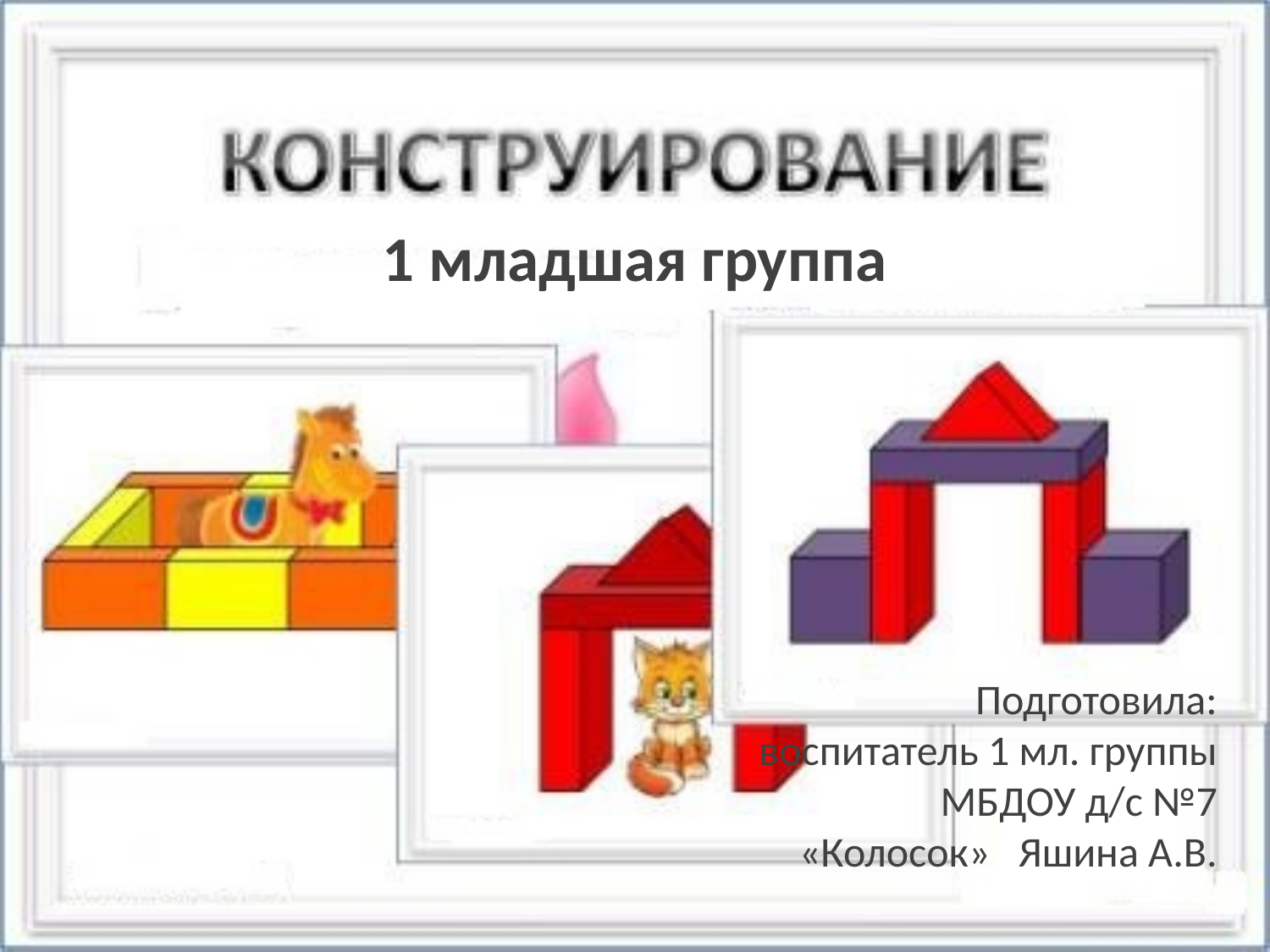

# 1 младшая группа
Подготовила: воспитатель 1 мл. группы МБДОУ д/с №7 «Колосок»   Яшина А.В.